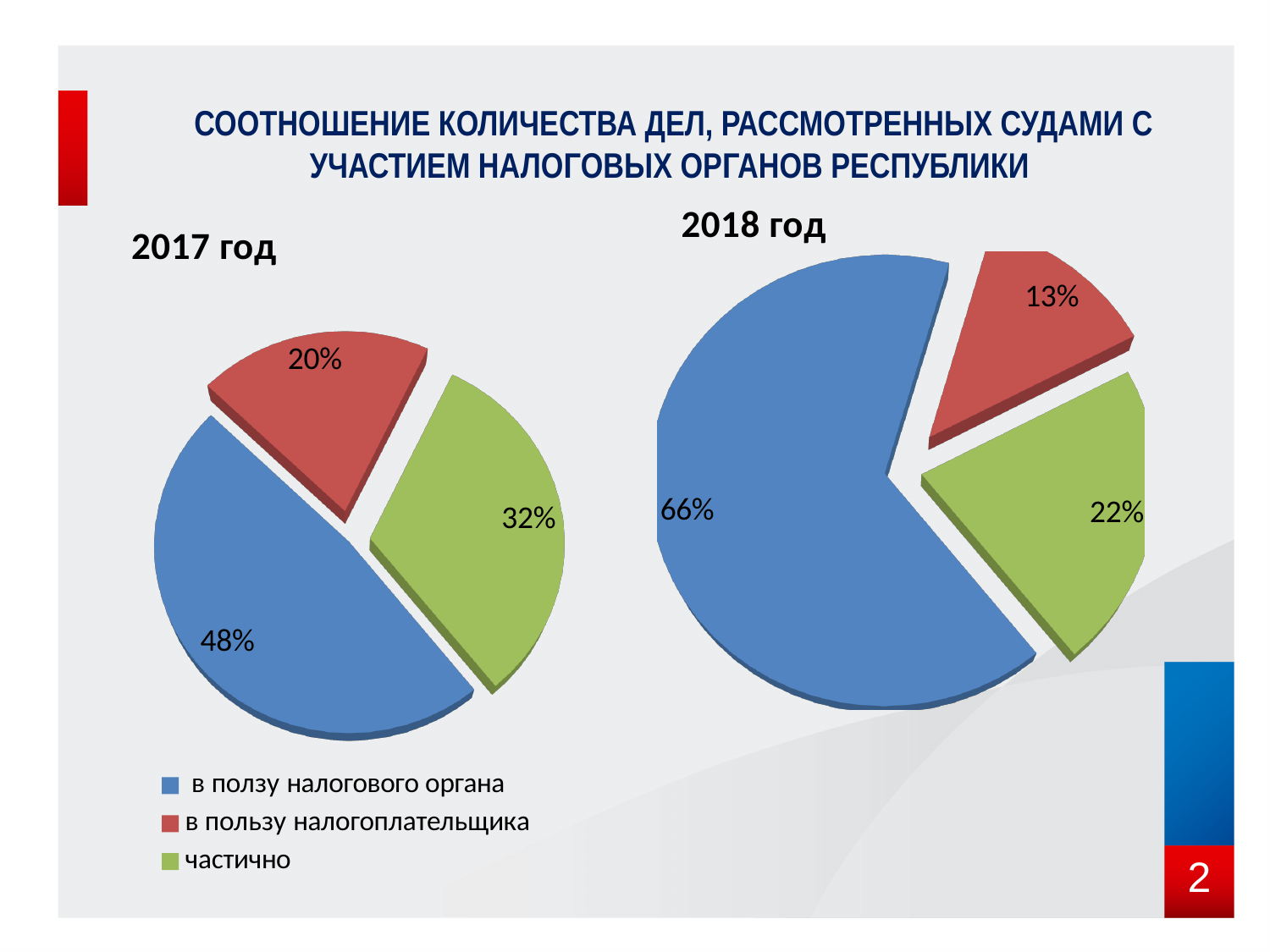

# соотношение количества дел, рассмотренных судами с участием налоговых органов республики

[unsupported chart]

[unsupported chart]

2